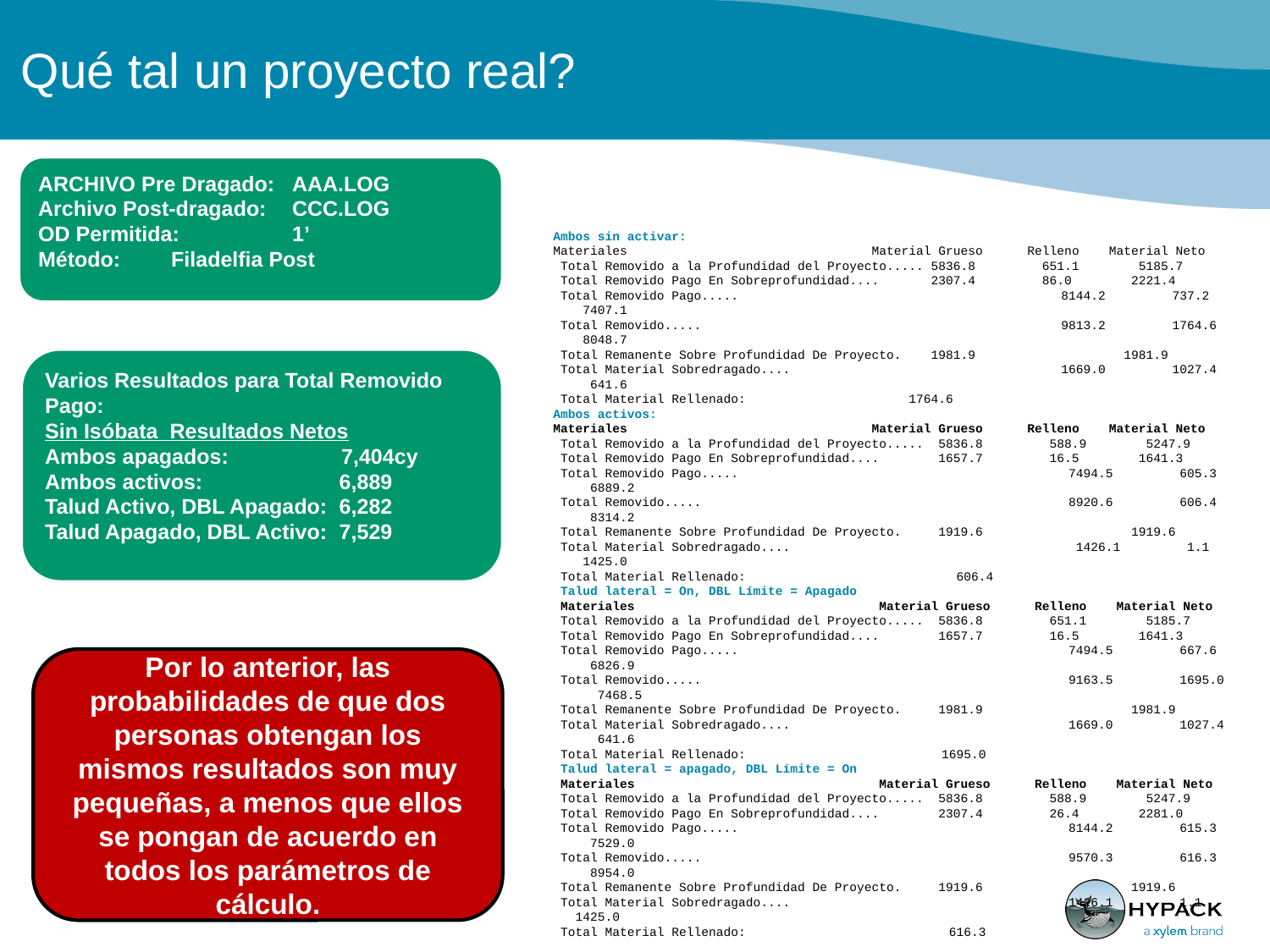

# Qué tal un proyecto real?
ARCHIVO Pre Dragado:	AAA.LOG
Archivo Post-dragado:	CCC.LOG
OD Permitida:	1’
Método:	 Filadelfia Post
Ambos sin activar:
Materiales                                 Material Grueso      Relleno    Material Neto
 Total Removido a la Profundidad del Proyecto..... 5836.8         651.1        5185.7
 Total Removido Pago En Sobreprofundidad....       2307.4         86.0        2221.4
 Total Removido Pago.....        			8144.2         737.2        7407.1
 Total Removido.....        			9813.2         1764.6       8048.7
 Total Remanente Sobre Profundidad De Proyecto.    1981.9                    1981.9
 Total Material Sobredragado....        		1669.0         1027.4        641.6
 Total Material Rellenado:                      1764.6
Ambos activos:
Materiales                                 Material Grueso      Relleno    Material Neto
 Total Removido a la Profundidad del Proyecto.....  5836.8         588.9        5247.9
 Total Removido Pago En Sobreprofundidad....        1657.7         16.5        1641.3
 Total Removido Pago.....        			 7494.5         605.3        6889.2
 Total Removido.....        			 8920.6         606.4        8314.2
 Total Remanente Sobre Profundidad De Proyecto.     1919.6                    1919.6
 Total Material Sobredragado....        		  1426.1         1.1        1425.0
 Total Material Rellenado:                       	   606.4
 Talud lateral = On, DBL Límite = Apagado
 Materiales                                 Material Grueso      Relleno    Material Neto
 Total Removido a la Profundidad del Proyecto.....  5836.8         651.1        5185.7
 Total Removido Pago En Sobreprofundidad....        1657.7         16.5        1641.3
 Total Removido Pago.....        			 7494.5         667.6        6826.9
 Total Removido.....        			 9163.5         1695.0        7468.5
 Total Remanente Sobre Profundidad De Proyecto.     1981.9                    1981.9
 Total Material Sobredragado....        		 1669.0         1027.4        641.6
 Total Material Rellenado:                      	 1695.0
 Talud lateral = apagado, DBL Límite = On
 Materiales                                 Material Grueso      Relleno    Material Neto
 Total Removido a la Profundidad del Proyecto.....  5836.8         588.9        5247.9
 Total Removido Pago En Sobreprofundidad....        2307.4         26.4        2281.0
 Total Removido Pago.....        			 8144.2         615.3        7529.0
 Total Removido.....        			 9570.3         616.3        8954.0
 Total Remanente Sobre Profundidad De Proyecto.     1919.6                    1919.6
 Total Material Sobredragado....        		 1426.1         1.1        1425.0
 Total Material Rellenado:                    	  616.3
Varios Resultados para Total Removido Pago:
Sin Isóbata  Resultados Netos
Ambos apagados:                   7,404cy
Ambos activos:                       6,889
Talud Activo, DBL Apagado:  6,282
Talud Apagado, DBL Activo:  7,529
Por lo anterior, las probabilidades de que dos personas obtengan los mismos resultados son muy pequeñas, a menos que ellos se pongan de acuerdo en todos los parámetros de cálculo.